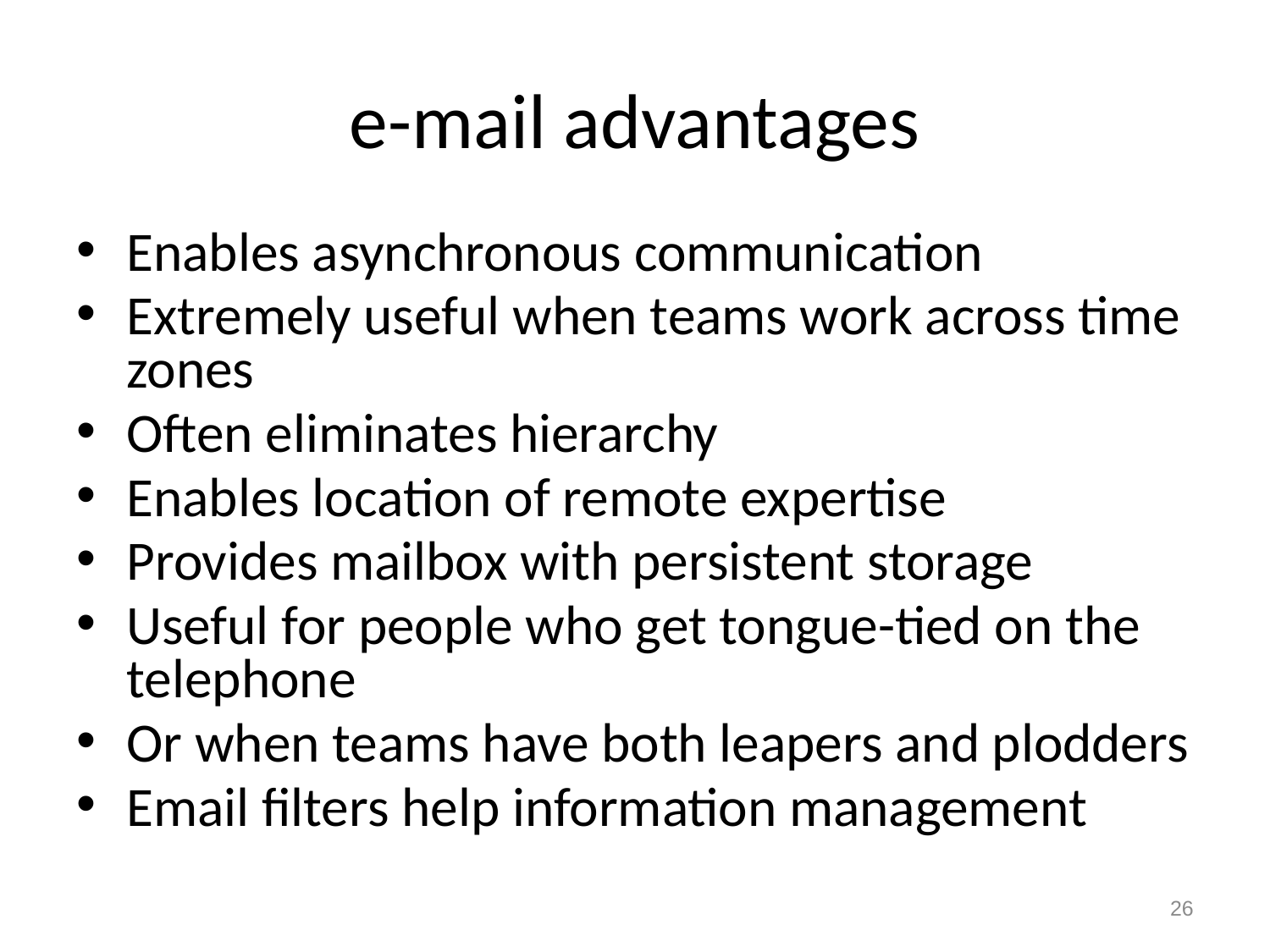

# e-mail advantages
Enables asynchronous communication
Extremely useful when teams work across time zones
Often eliminates hierarchy
Enables location of remote expertise
Provides mailbox with persistent storage
Useful for people who get tongue-tied on the telephone
Or when teams have both leapers and plodders
Email filters help information management
26